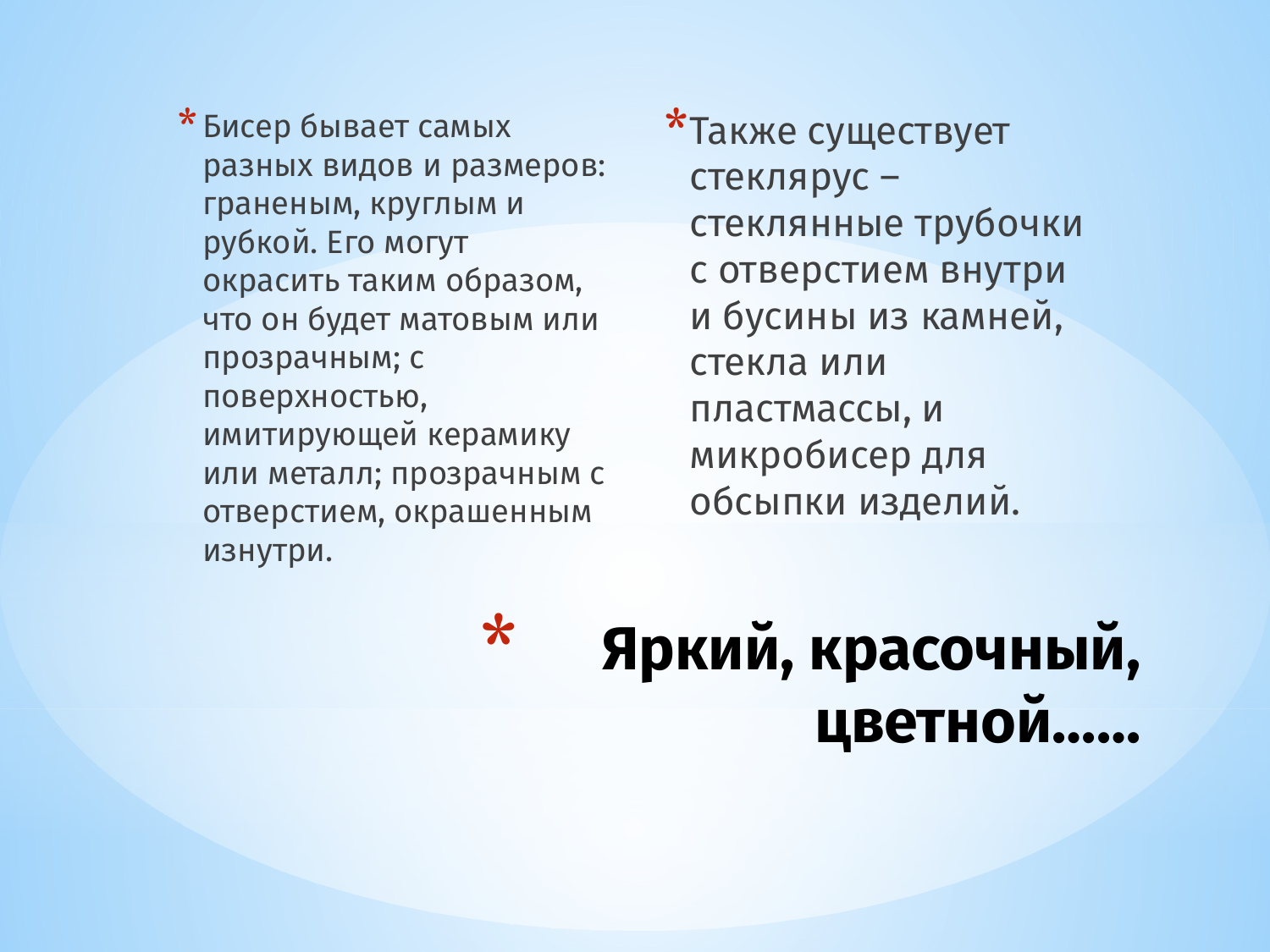

Бисер бывает самых разных видов и размеров: граненым, круглым и рубкой. Его могут окрасить таким образом, что он будет матовым или прозрачным; с поверхностью, имитирующей керамику или металл; прозрачным с отверстием, окрашенным изнутри.
Также существует стеклярус – стеклянные трубочки с отверстием внутри и бусины из камней, стекла или пластмассы, и микробисер для обсыпки изделий.

# Яркий, красочный, цветной……